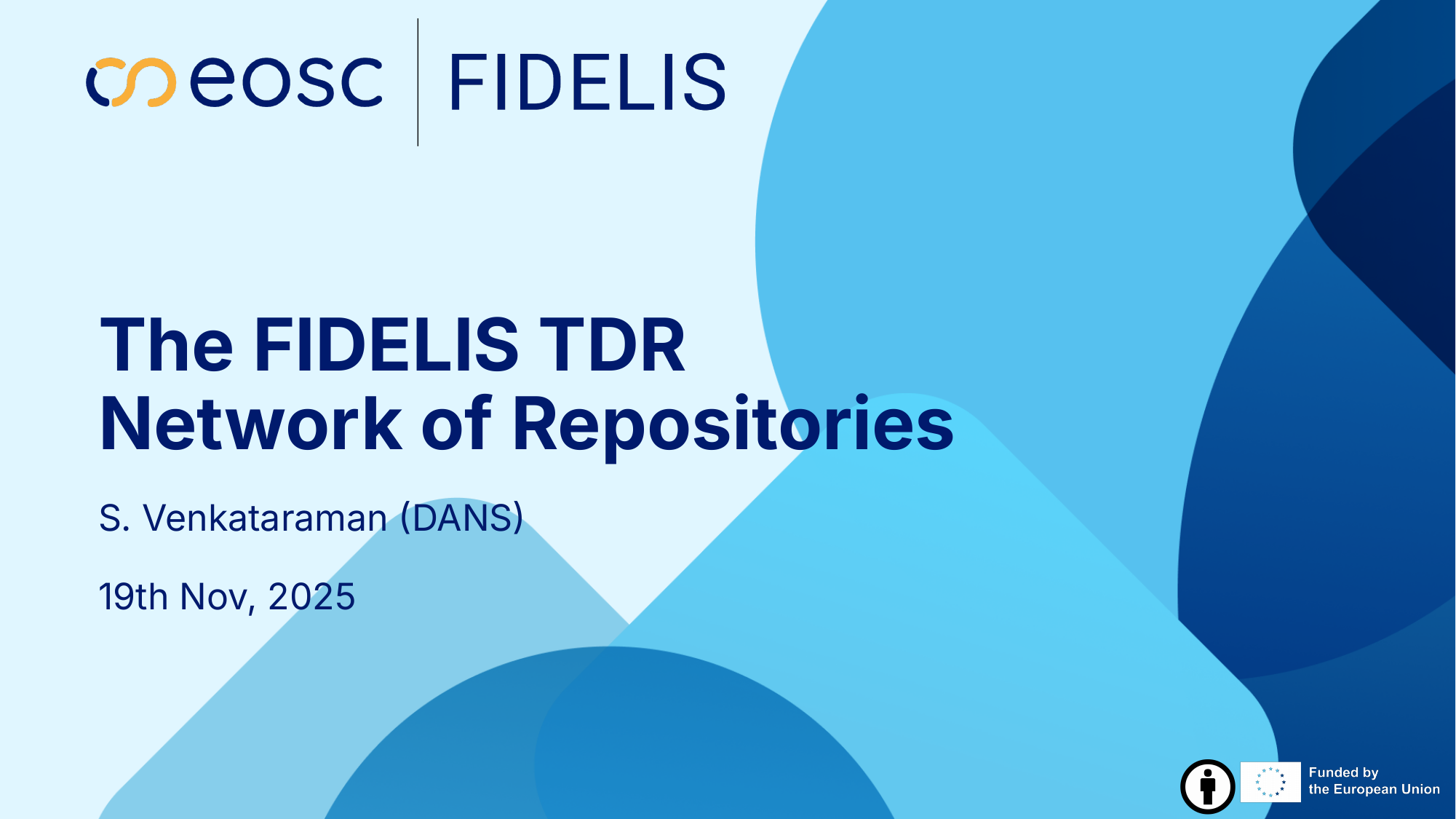

# The FIDELIS TDR Network of Repositories
S. Venkataraman (DANS)

19th Nov, 2025